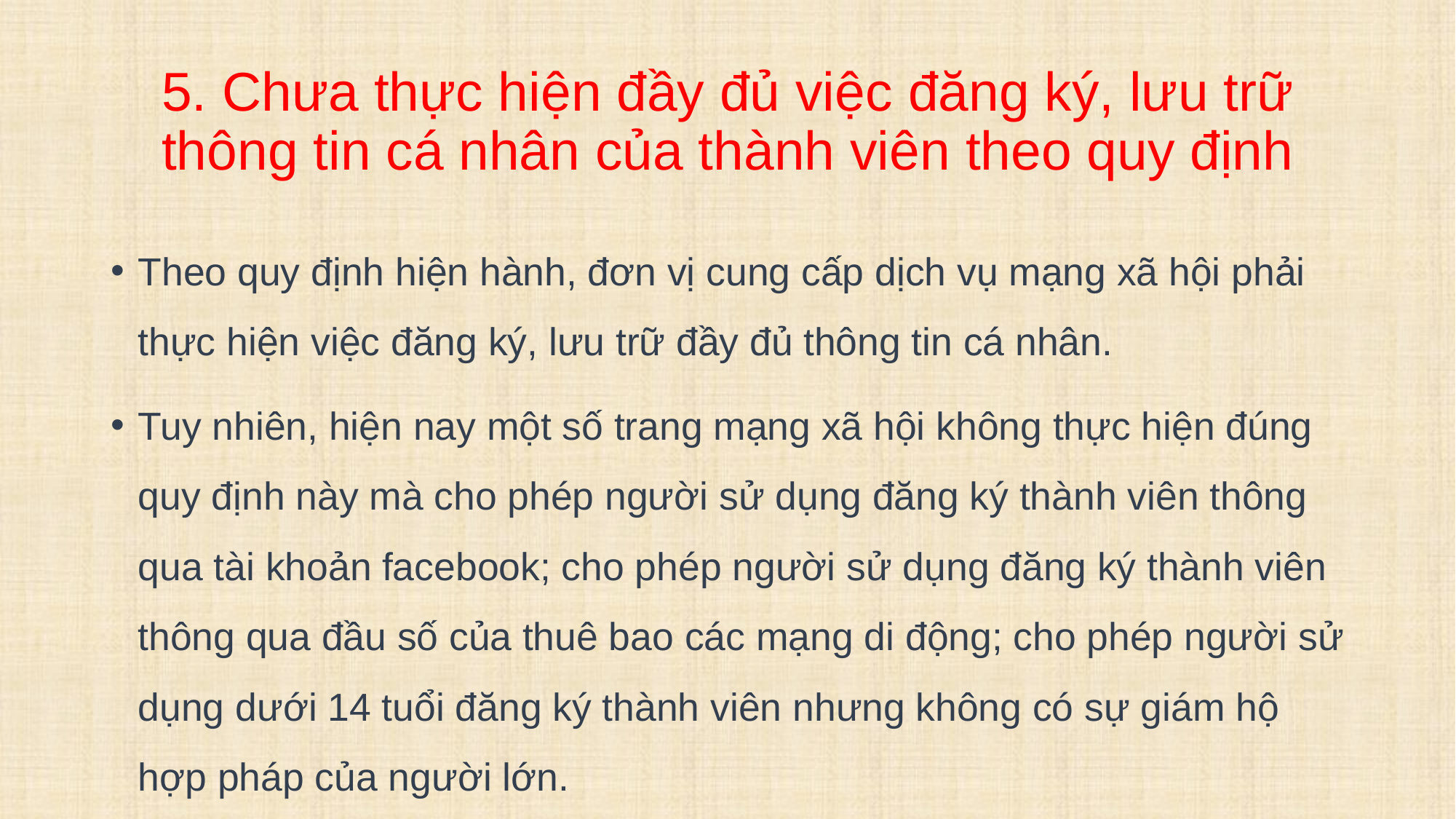

# 5. Chưa thực hiện đầy đủ việc đăng ký, lưu trữ thông tin cá nhân của thành viên theo quy định
Theo quy định hiện hành, đơn vị cung cấp dịch vụ mạng xã hội phải thực hiện việc đăng ký, lưu trữ đầy đủ thông tin cá nhân.
Tuy nhiên, hiện nay một số trang mạng xã hội không thực hiện đúng quy định này mà cho phép người sử dụng đăng ký thành viên thông qua tài khoản facebook; cho phép người sử dụng đăng ký thành viên thông qua đầu số của thuê bao các mạng di động; cho phép người sử dụng dưới 14 tuổi đăng ký thành viên nhưng không có sự giám hộ hợp pháp của người lớn.